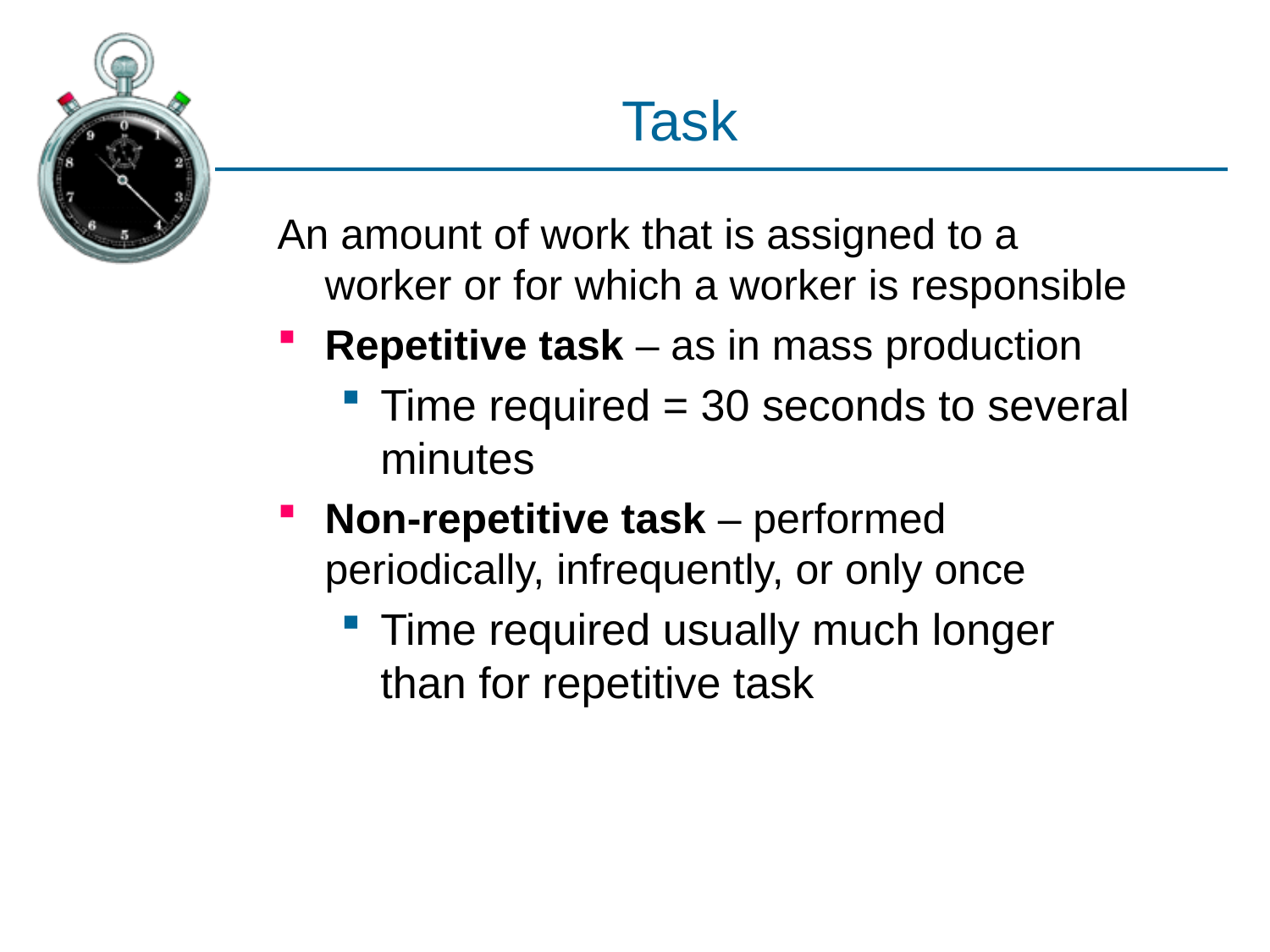

# Task
An amount of work that is assigned to a worker or for which a worker is responsible
Repetitive task – as in mass production
Time required = 30 seconds to several minutes
Non-repetitive task – performed periodically, infrequently, or only once
Time required usually much longer than for repetitive task